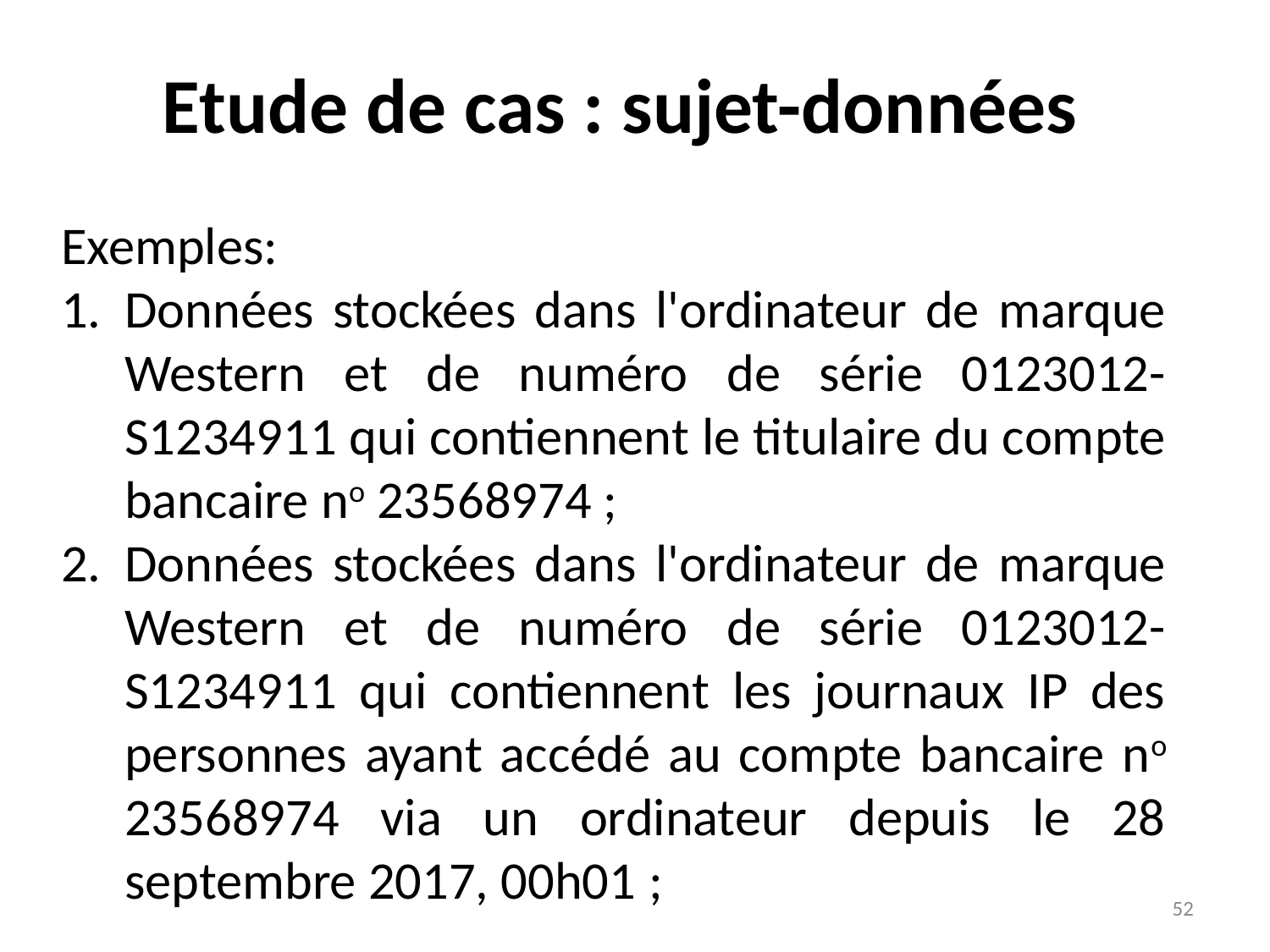

# Etude de cas : sujet-données
Exemples:
Données stockées dans l'ordinateur de marque Western et de numéro de série 0123012-S1234911 qui contiennent le titulaire du compte bancaire no 23568974 ;
Données stockées dans l'ordinateur de marque Western et de numéro de série 0123012-S1234911 qui contiennent les journaux IP des personnes ayant accédé au compte bancaire no 23568974 via un ordinateur depuis le 28 septembre 2017, 00h01 ;
52